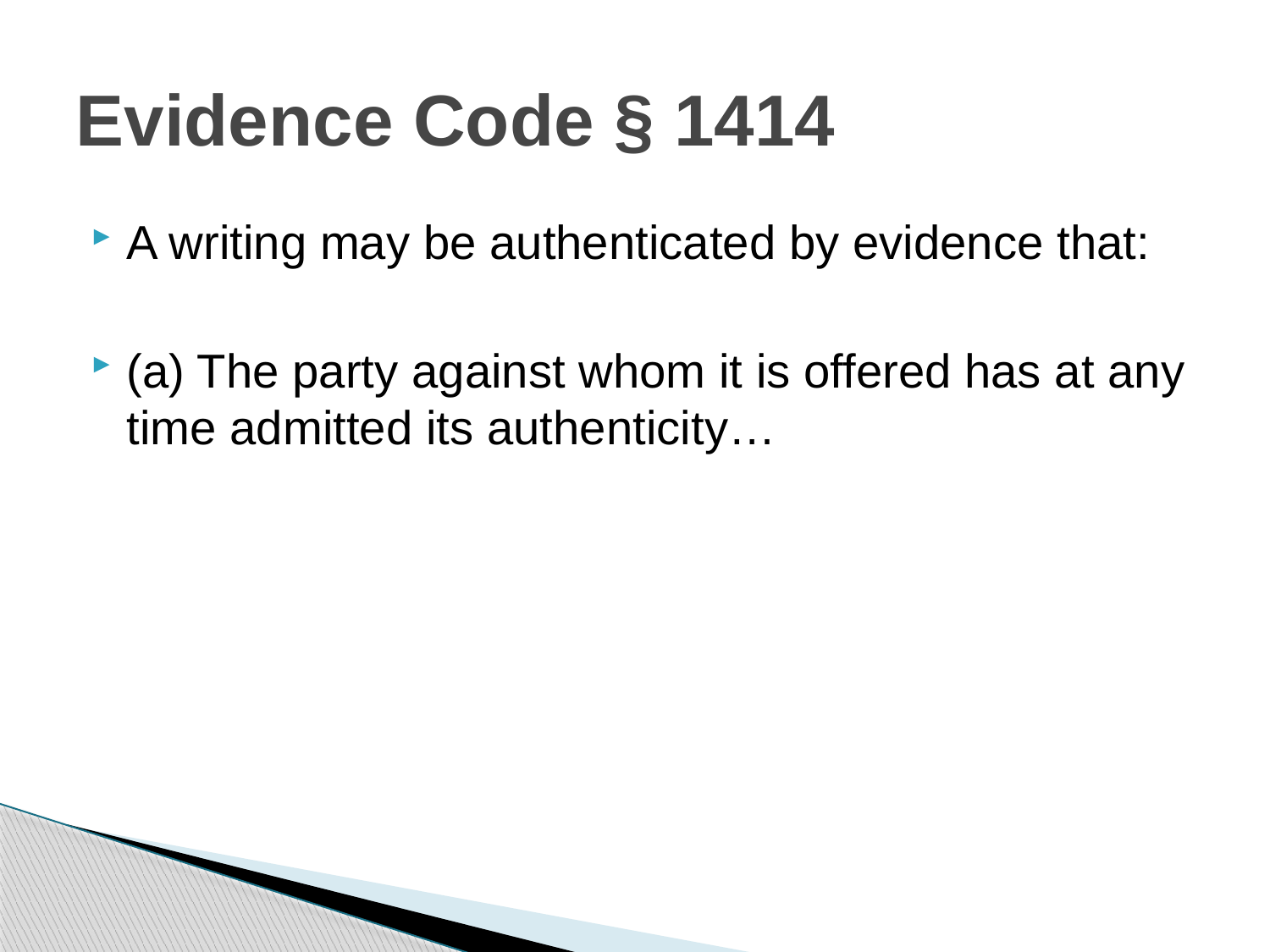

# Evidence Code § 1414
A writing may be authenticated by evidence that:

(a) The party against whom it is offered has at any time admitted its authenticity…